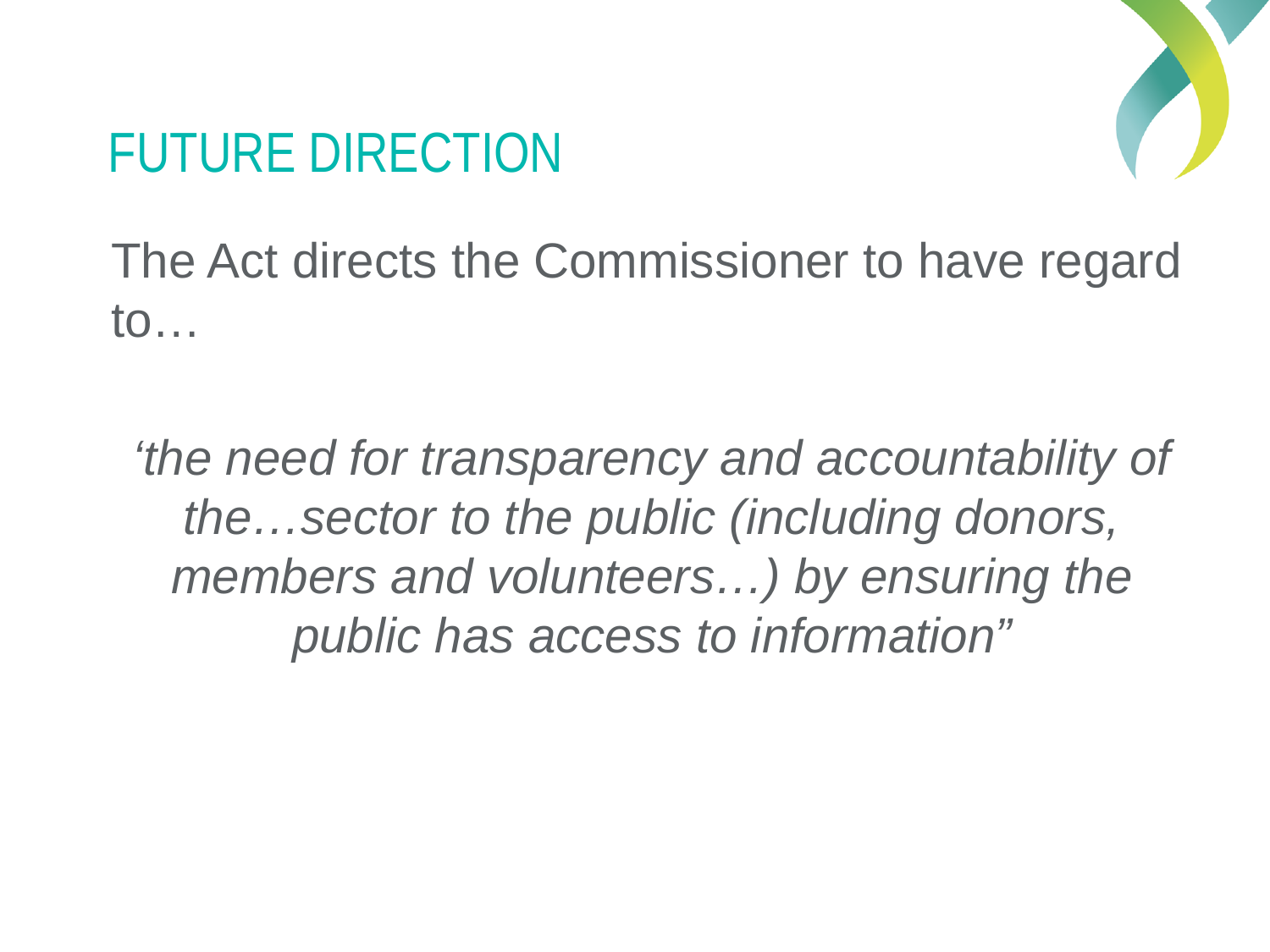

# Future direction
The Act directs the Commissioner to have regard to…

‘the need for transparency and accountability of the…sector to the public (including donors, members and volunteers…) by ensuring the public has access to information”